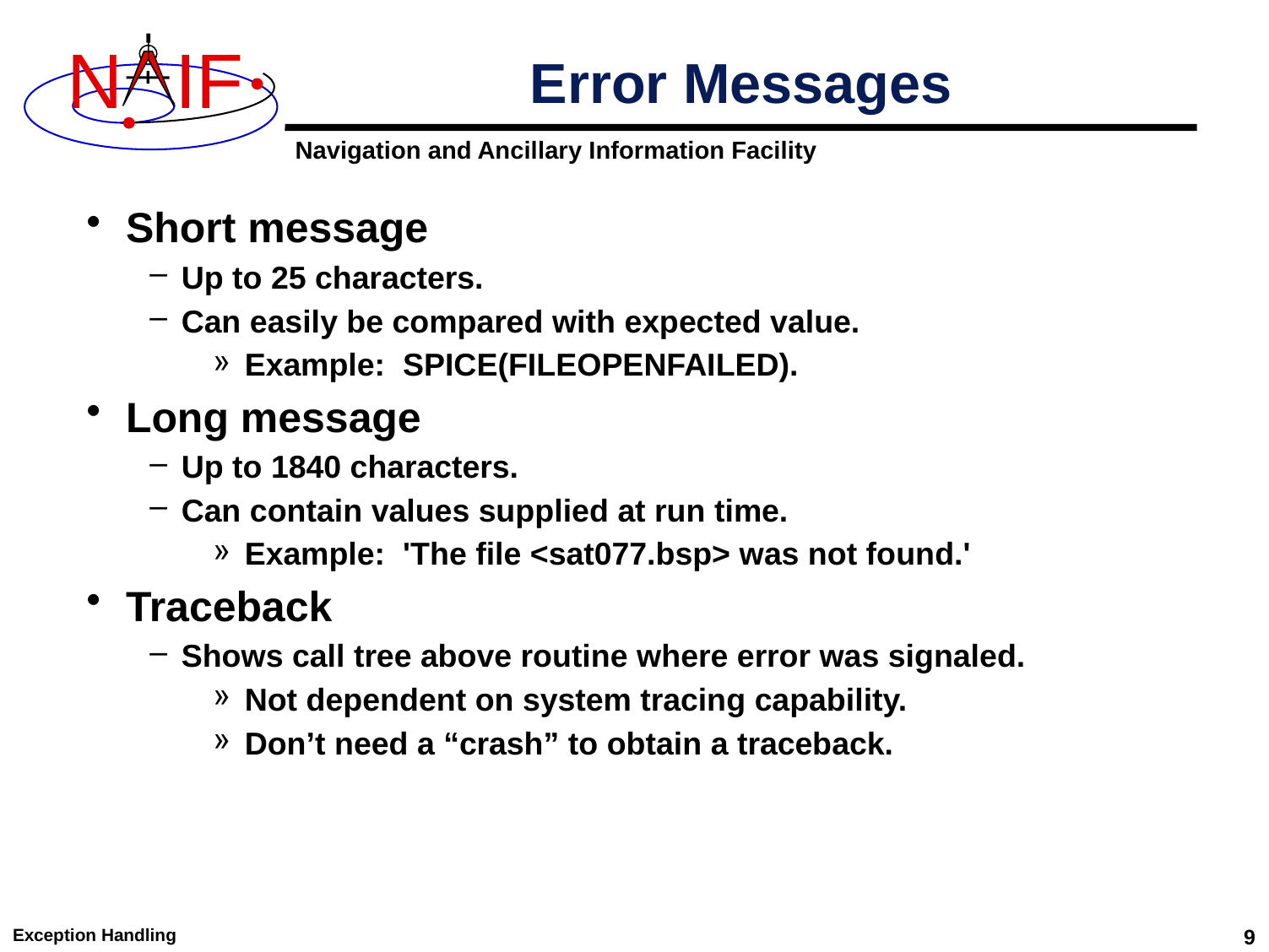

# Error Messages
Short message
Up to 25 characters.
Can easily be compared with expected value.
Example:  SPICE(FILEOPENFAILED).
Long message
Up to 1840 characters.
Can contain values supplied at run time.
Example:  'The file <sat077.bsp> was not found.'
Traceback
Shows call tree above routine where error was signaled.
Not dependent on system tracing capability.
Don’t need a “crash” to obtain a traceback.
Exception Handling
9